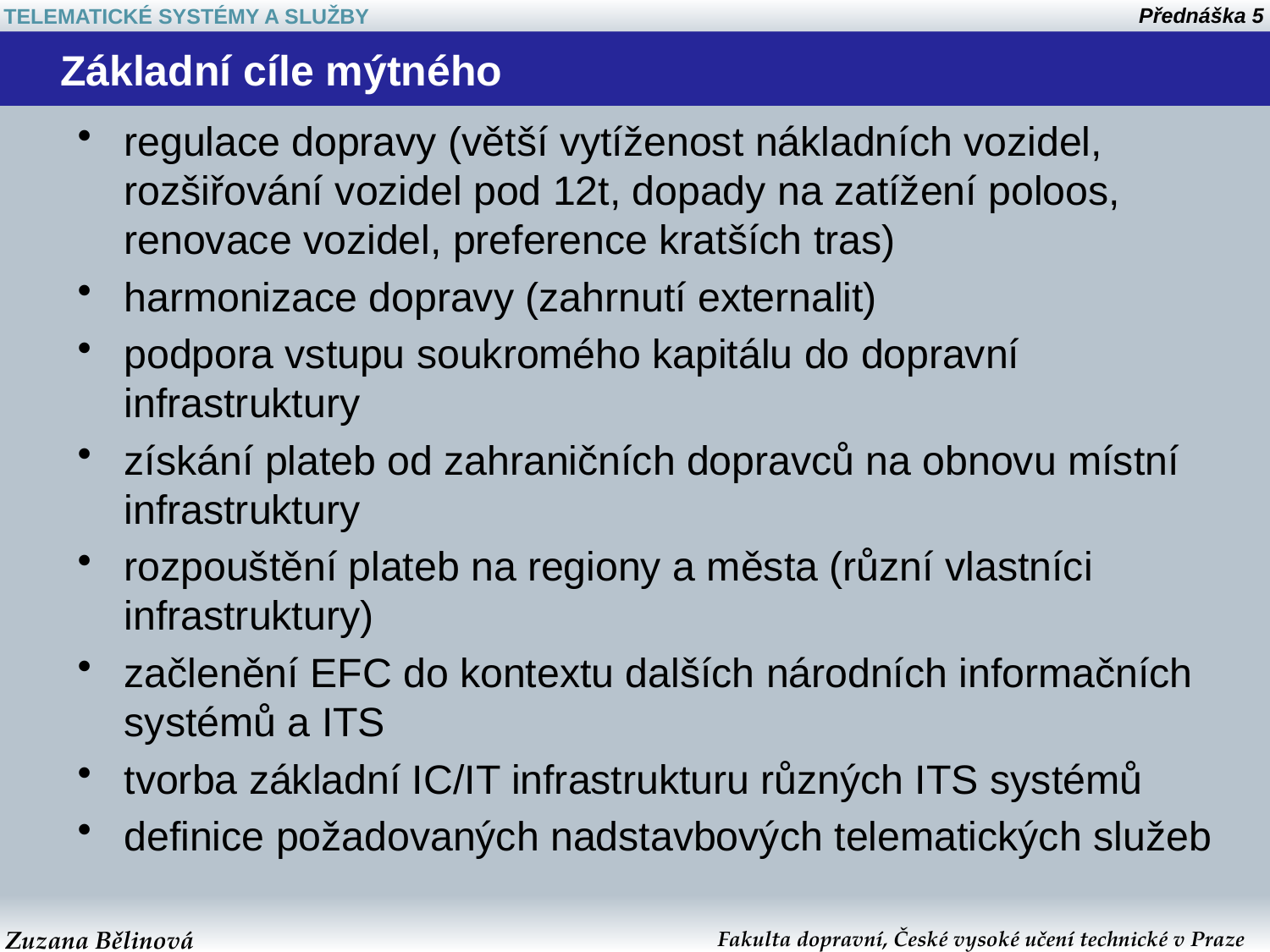

# Základní cíle mýtného
regulace dopravy (větší vytíženost nákladních vozidel, rozšiřování vozidel pod 12t, dopady na zatížení poloos, renovace vozidel, preference kratších tras)
harmonizace dopravy (zahrnutí externalit)
podpora vstupu soukromého kapitálu do dopravní infrastruktury
získání plateb od zahraničních dopravců na obnovu místní infrastruktury
rozpouštění plateb na regiony a města (různí vlastníci infrastruktury)
začlenění EFC do kontextu dalších národních informačních systémů a ITS
tvorba základní IC/IT infrastrukturu různých ITS systémů
definice požadovaných nadstavbových telematických služeb